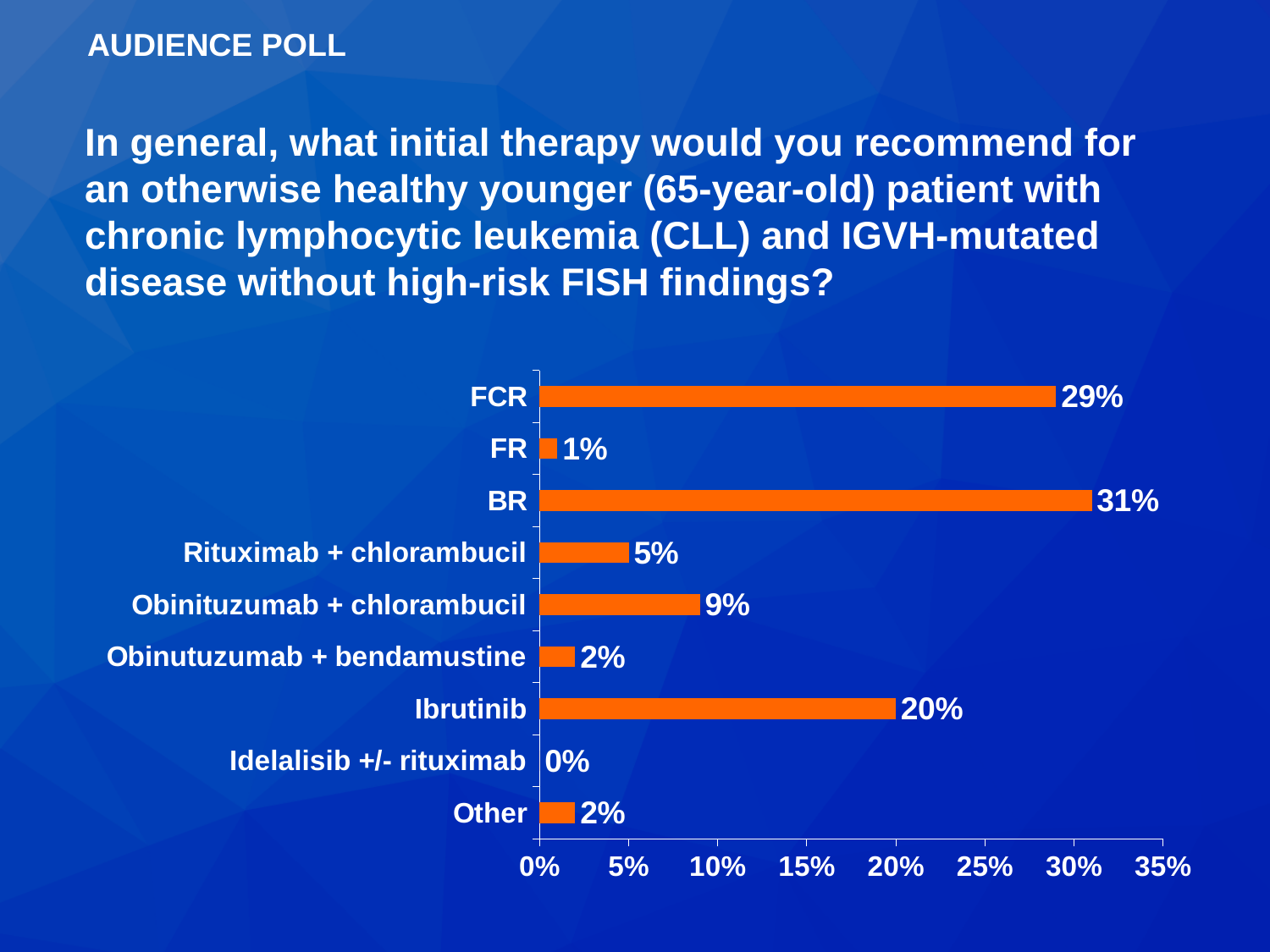

AUDIENCE POLL
In general, what initial therapy would you recommend for an otherwise healthy younger (65-year-old) patient with chronic lymphocytic leukemia (CLL) and IGVH-mutated disease without high-risk FISH findings?

### Chart

| Category | Series 1 |
|---|---|
| Other | 0.02 |
| Idelalisib +/- rituximab | 0.0 |
| Ibrutinib | 0.2 |
| Obinutuzumab + bendamustine | 0.02 |
| Obinituzumab + chlorambucil | 0.09 |
| Rituximab + chlorambucil | 0.05 |
| BR | 0.31 |
| FR | 0.01 |
| FCR | 0.29 |